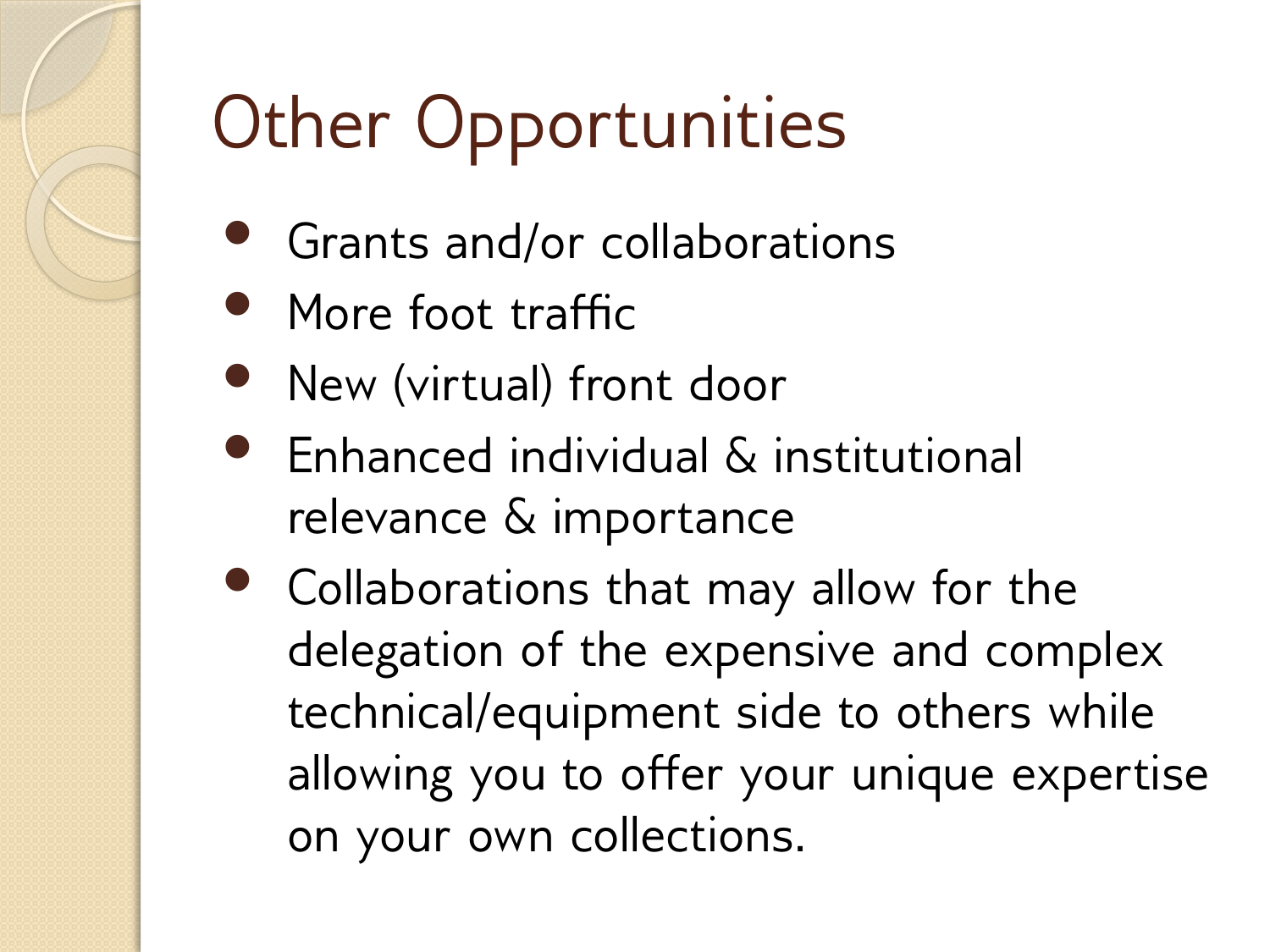

# Other Opportunities
Grants and/or collaborations
More foot traffic
New (virtual) front door
Enhanced individual & institutional relevance & importance
Collaborations that may allow for the delegation of the expensive and complex technical/equipment side to others while allowing you to offer your unique expertise on your own collections.